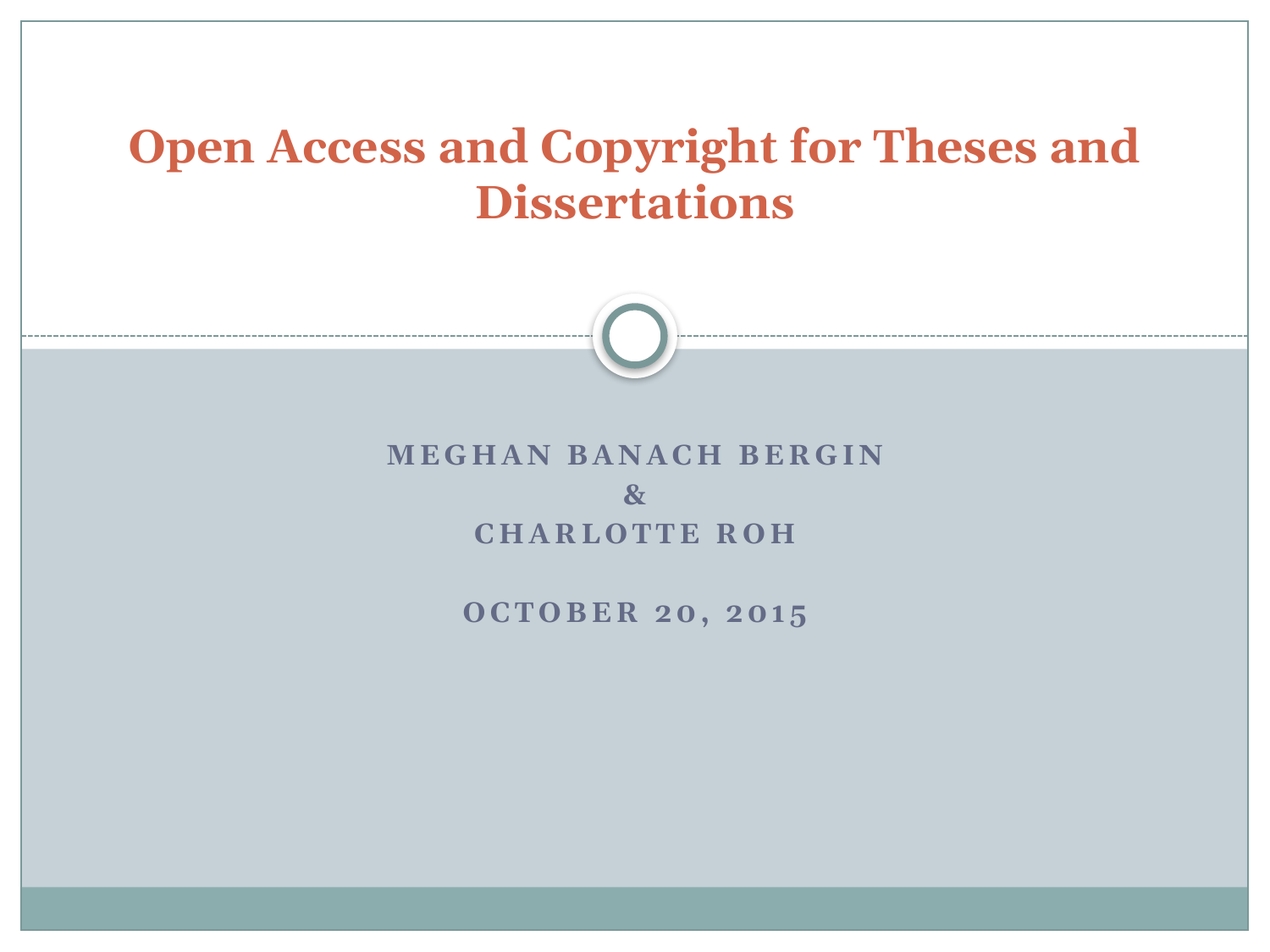

# Open Access and Copyright for Theses and Dissertations

Meghan Banach Bergin
&
Charlotte Roh

October 20, 2015